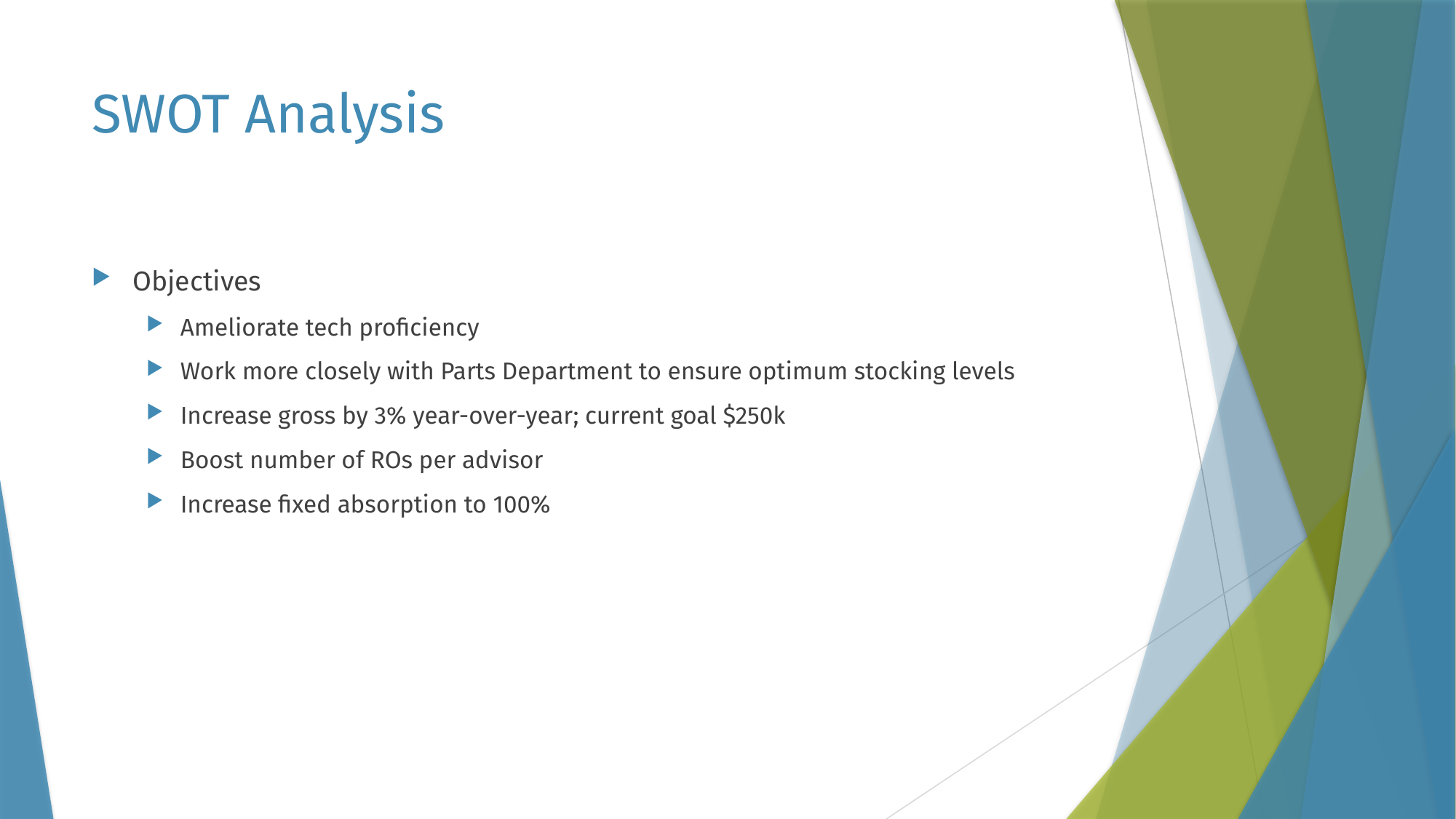

# SWOT Analysis
Objectives
Ameliorate tech proficiency
Work more closely with Parts Department to ensure optimum stocking levels
Increase gross by 3% year-over-year; current goal $250k
Boost number of ROs per advisor
Increase fixed absorption to 100%